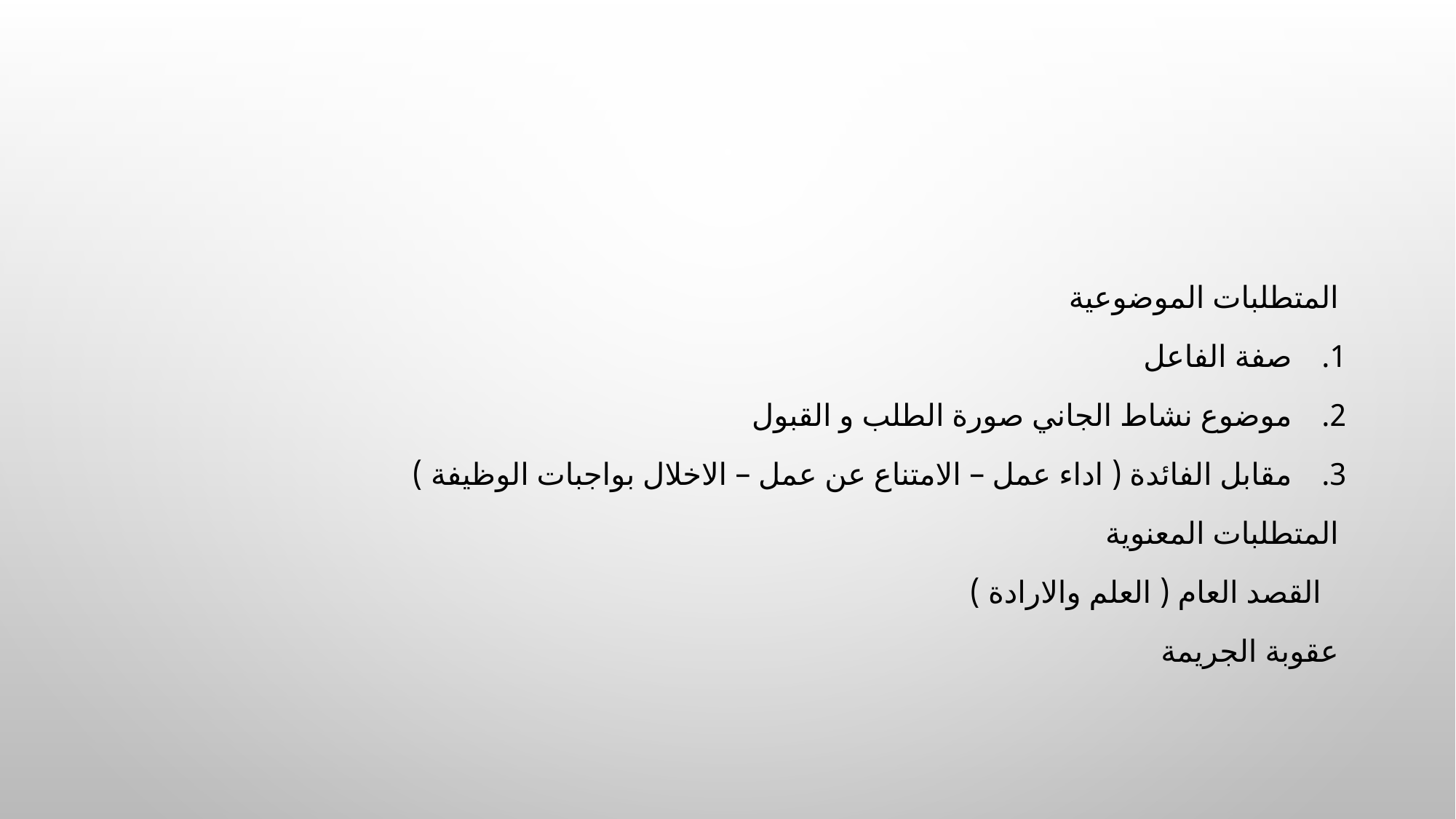

#
المتطلبات الموضوعية
صفة الفاعل
موضوع نشاط الجاني صورة الطلب و القبول
مقابل الفائدة ( اداء عمل – الامتناع عن عمل – الاخلال بواجبات الوظيفة )
المتطلبات المعنوية
   القصد العام ( العلم والارادة )
عقوبة الجريمة